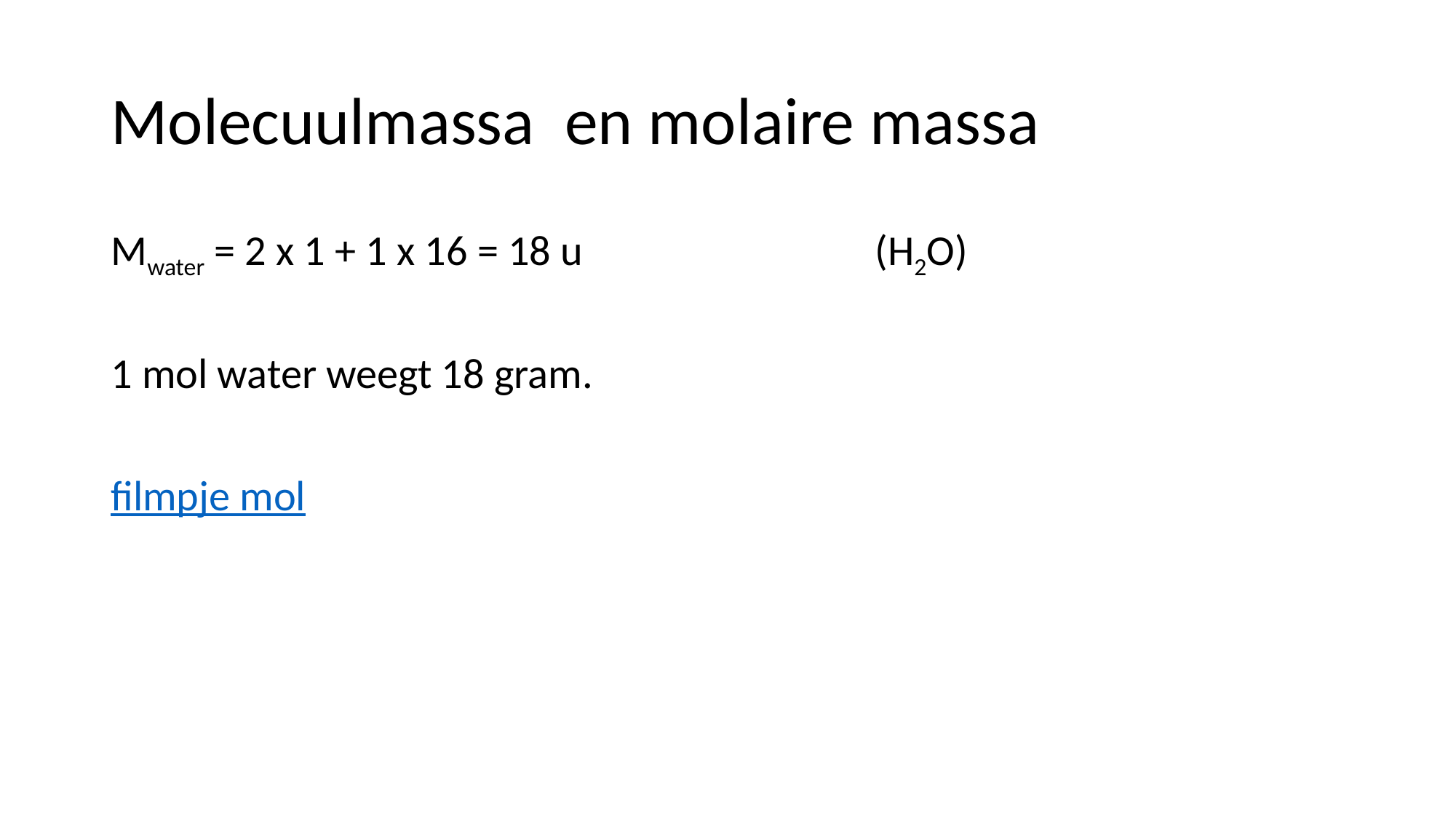

# Molecuulmassa  en molaire massa
Mwater = 2 x 1 + 1 x 16 = 18 u			(H2O)

1 mol water weegt 18 gram.

filmpje mol